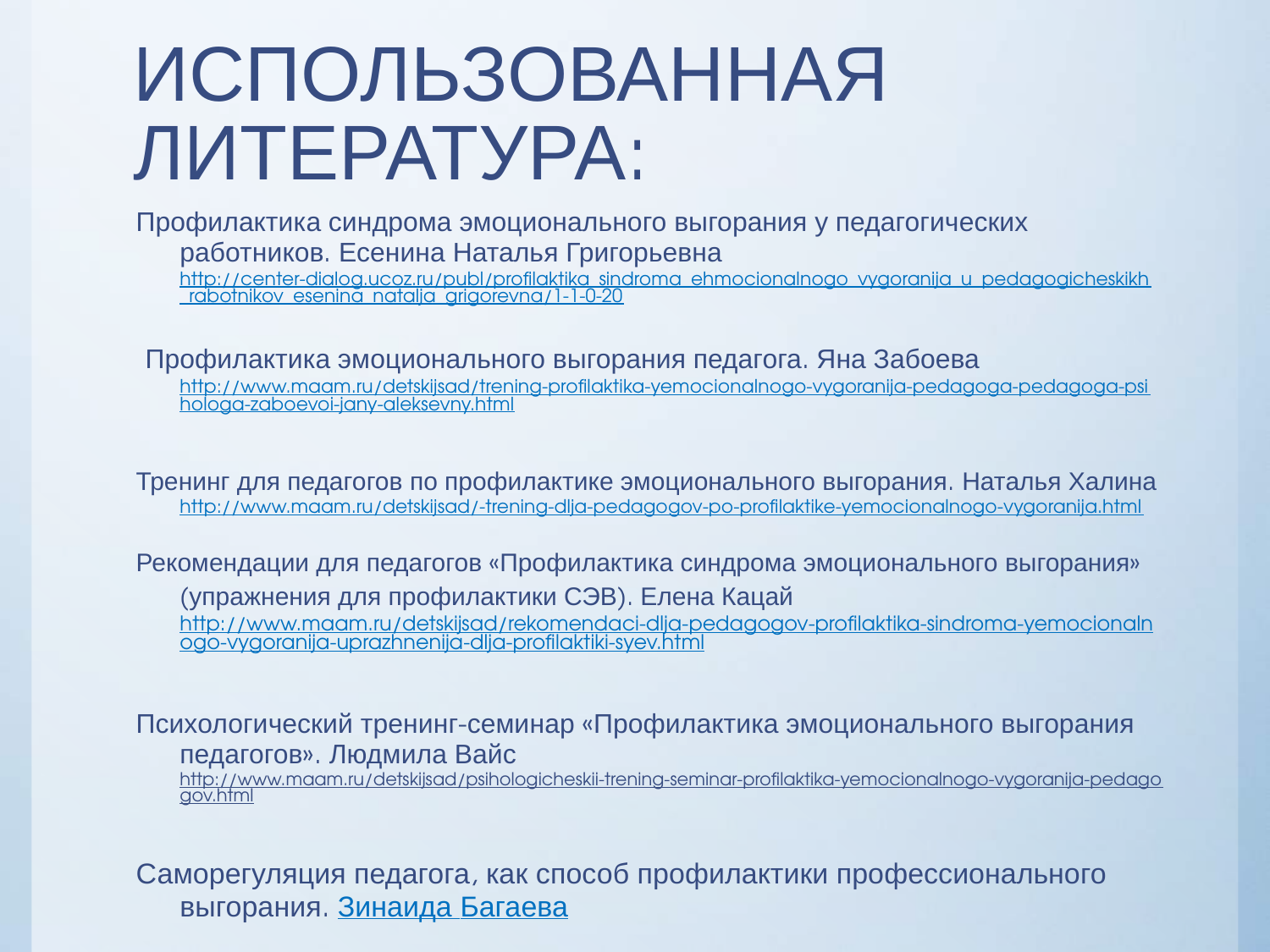

# ИСПОЛЬЗОВАННАЯ ЛИТЕРАТУРА:
Профилактика синдрома эмоционального выгорания у педагогических работников. Есенина Наталья Григорьевна http://center-dialog.ucoz.ru/publ/profilaktika_sindroma_ehmocionalnogo_vygoranija_u_pedagogicheskikh_rabotnikov_esenina_natalja_grigorevna/1-1-0-20
 Профилактика эмоционального выгорания педагога. Яна Забоева http://www.maam.ru/detskijsad/trening-profilaktika-yemocionalnogo-vygoranija-pedagoga-pedagoga-psihologa-zaboevoi-jany-aleksevny.html
Тренинг для педагогов по профилактике эмоционального выгорания. Наталья Халина http://www.maam.ru/detskijsad/-trening-dlja-pedagogov-po-profilaktike-yemocionalnogo-vygoranija.html
Рекомендации для педагогов «Профилактика синдрома эмоционального выгорания» (упражнения для профилактики СЭВ). Елена Кацай   http://www.maam.ru/detskijsad/rekomendaci-dlja-pedagogov-profilaktika-sindroma-yemocionalnogo-vygoranija-uprazhnenija-dlja-profilaktiki-syev.html
Психологический тренинг-семинар «Профилактика эмоционального выгорания педагогов». Людмила Вайс   http://www.maam.ru/detskijsad/psihologicheskii-trening-seminar-profilaktika-yemocionalnogo-vygoranija-pedagogov.html
Саморегуляция педагога, как способ профилактики профессионального выгорания. Зинаида Багаева